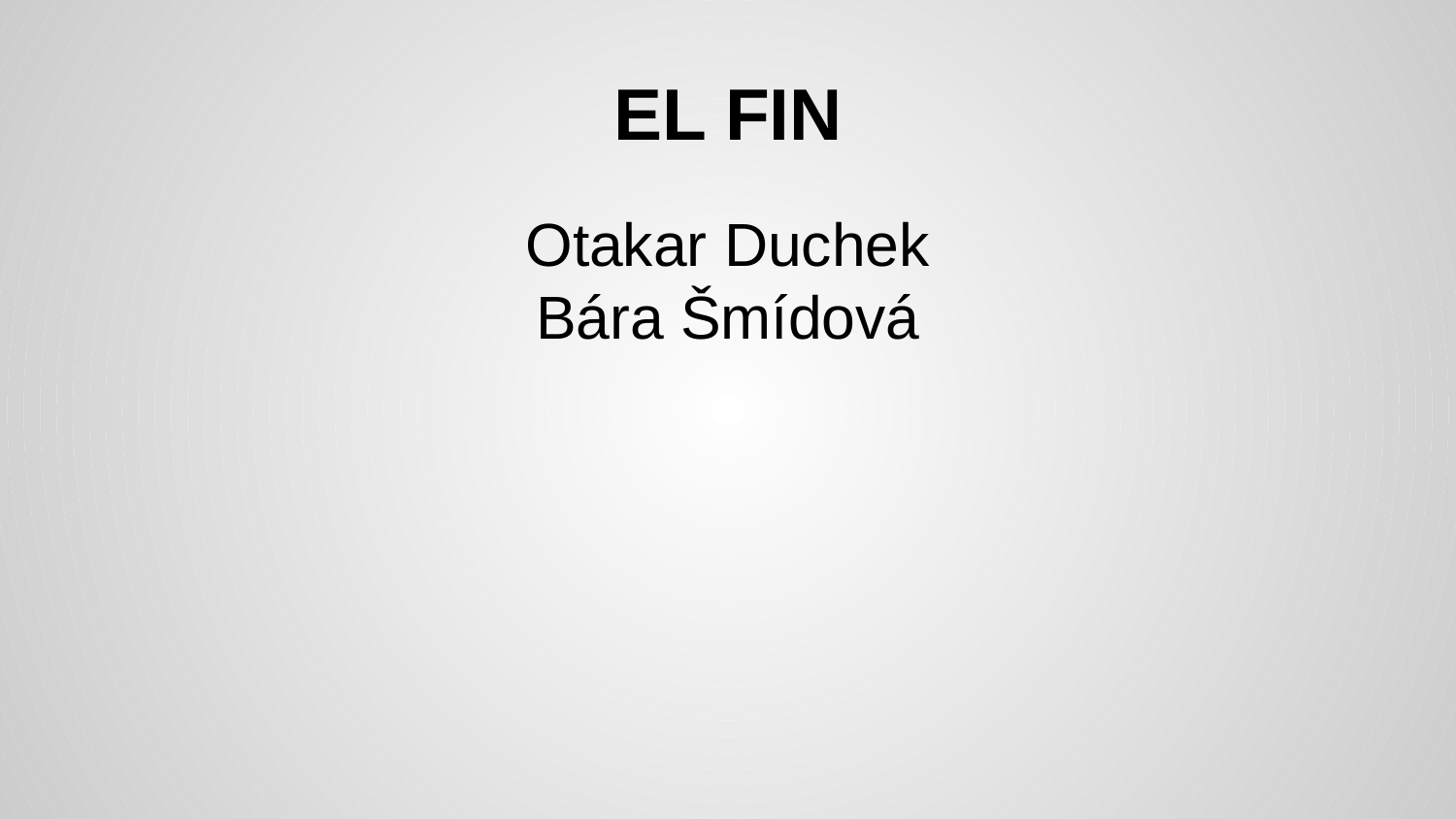

# EL FIN
Otakar Duchek
Bára Šmídová